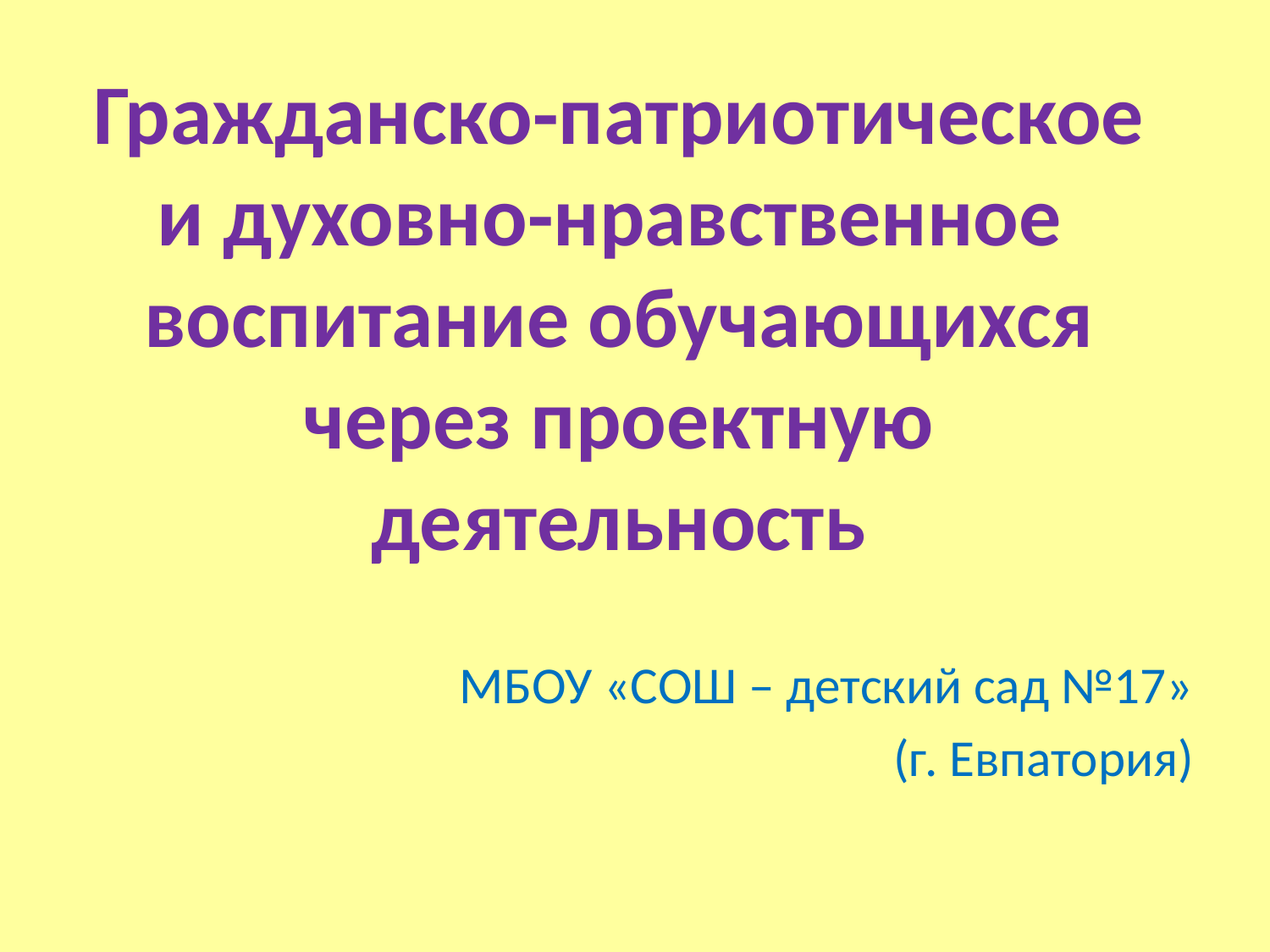

# Гражданско-патриотическое и духовно-нравственное  воспитание обучающихся через проектную деятельность
МБОУ «СОШ – детский сад №17»
(г. Евпатория)